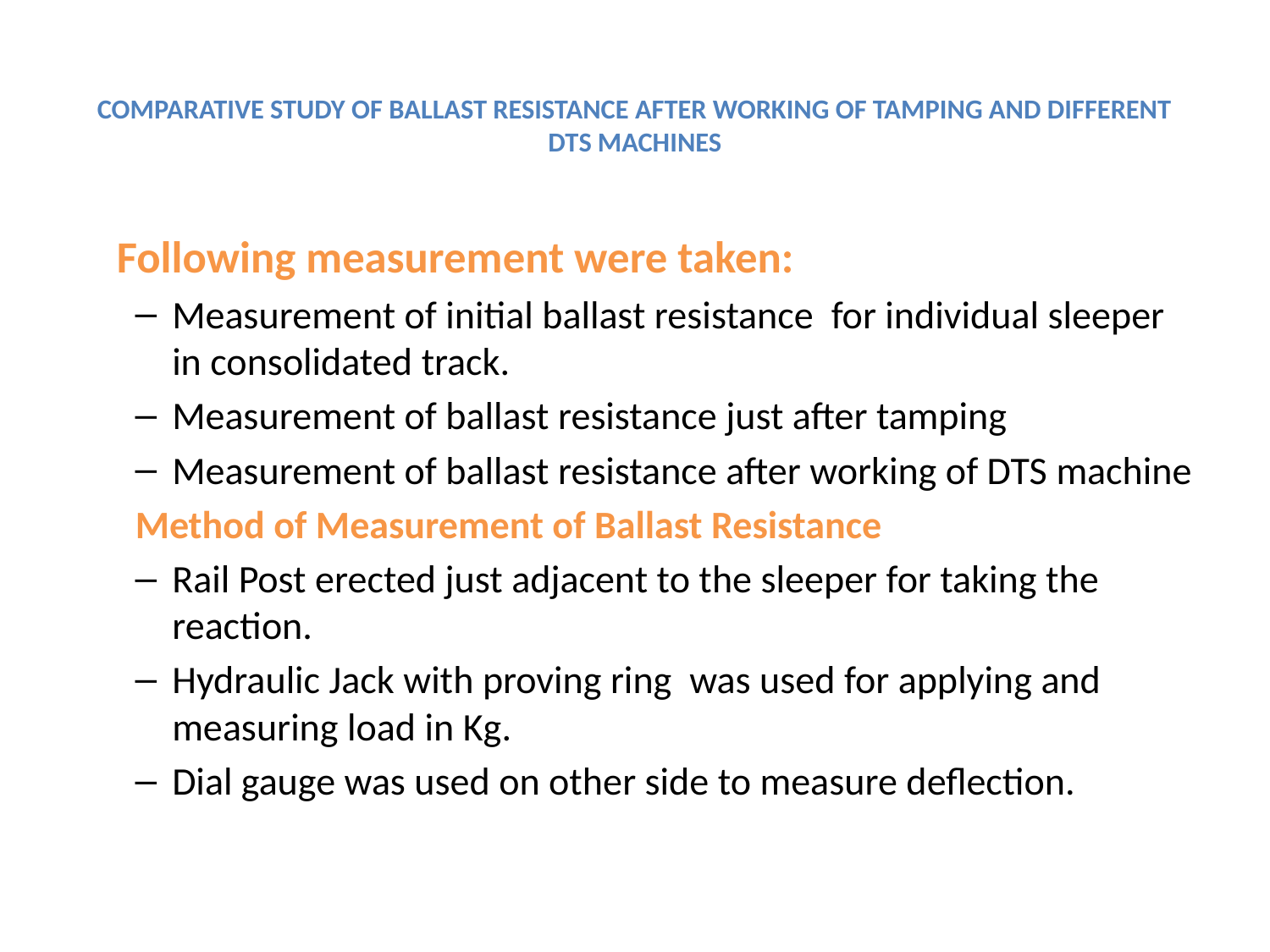

# COMPARATIVE STUDY OF BALLAST RESISTANCE AFTER WORKING OF TAMPING AND DIFFERENT DTS MACHINES
    Following measurement were taken:
Measurement of initial ballast resistance  for individual sleeper in consolidated track.
Measurement of ballast resistance just after tamping
Measurement of ballast resistance after working of DTS machine
Method of Measurement of Ballast Resistance
Rail Post erected just adjacent to the sleeper for taking the reaction.
Hydraulic Jack with proving ring  was used for applying and measuring load in Kg.
Dial gauge was used on other side to measure deflection.